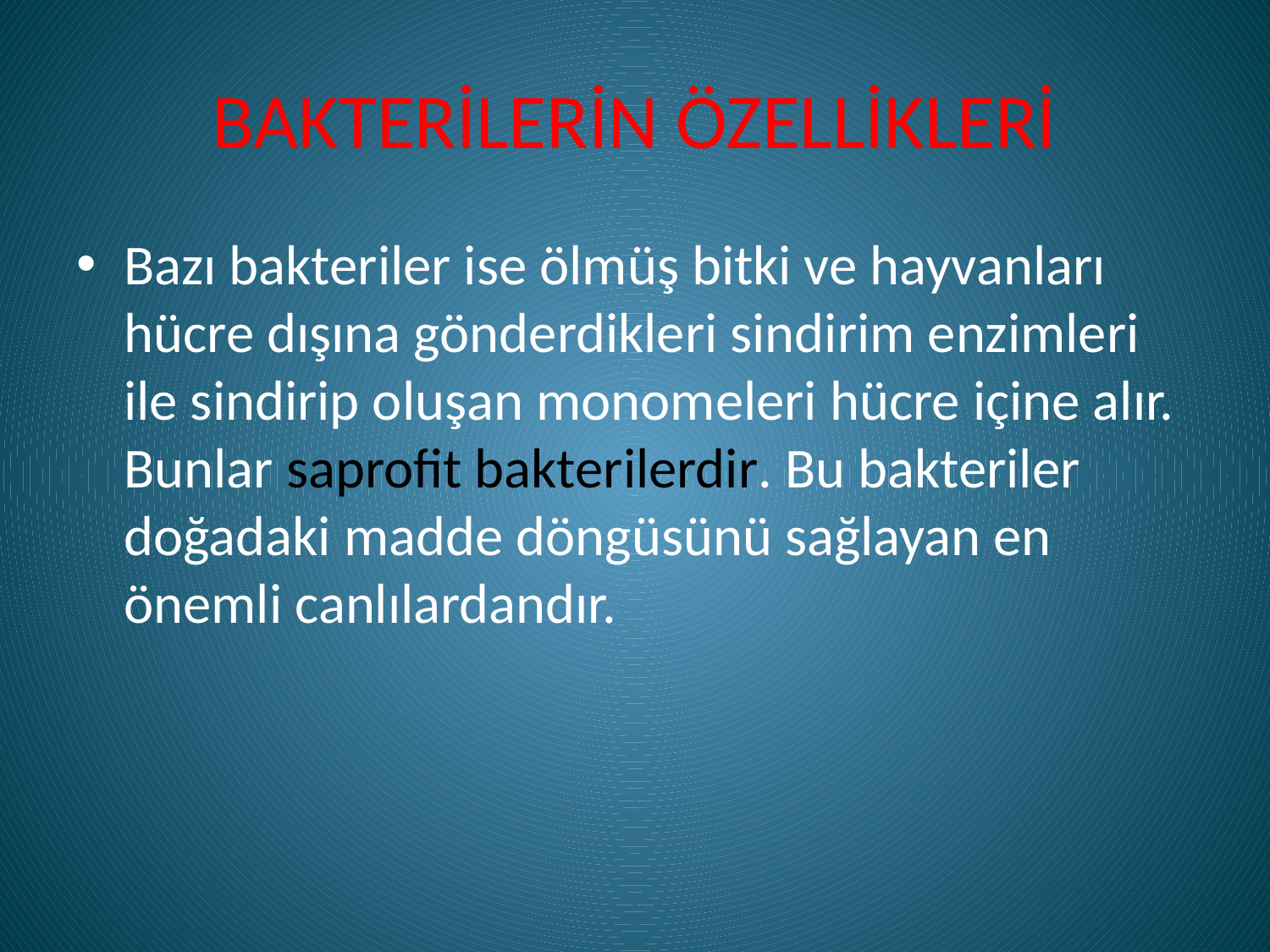

# BAKTERİLERİN ÖZELLİKLERİ
Bazı bakteriler ise ölmüş bitki ve hayvanları hücre dışına gönderdikleri sindirim enzimleri ile sindirip oluşan monomeleri hücre içine alır. Bunlar saprofit bakterilerdir. Bu bakteriler doğadaki madde döngüsünü sağlayan en önemli canlılardandır.